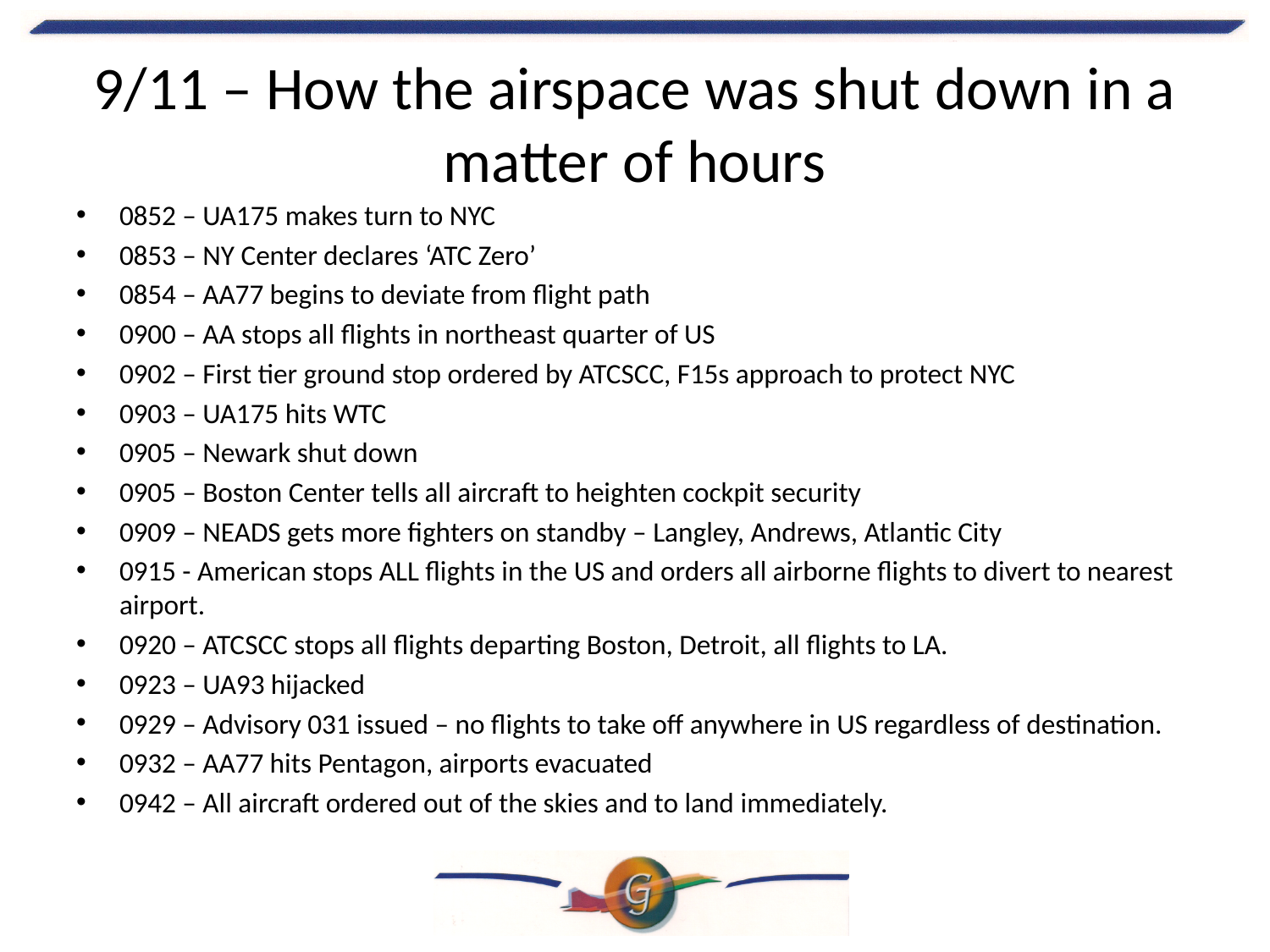

# 9/11 – How the airspace was shut down in a matter of hours
0852 – UA175 makes turn to NYC
0853 – NY Center declares ‘ATC Zero’
0854 – AA77 begins to deviate from flight path
0900 – AA stops all flights in northeast quarter of US
0902 – First tier ground stop ordered by ATCSCC, F15s approach to protect NYC
0903 – UA175 hits WTC
0905 – Newark shut down
0905 – Boston Center tells all aircraft to heighten cockpit security
0909 – NEADS gets more fighters on standby – Langley, Andrews, Atlantic City
0915 - American stops ALL flights in the US and orders all airborne flights to divert to nearest airport.
0920 – ATCSCC stops all flights departing Boston, Detroit, all flights to LA.
0923 – UA93 hijacked
0929 – Advisory 031 issued – no flights to take off anywhere in US regardless of destination.
0932 – AA77 hits Pentagon, airports evacuated
0942 – All aircraft ordered out of the skies and to land immediately.